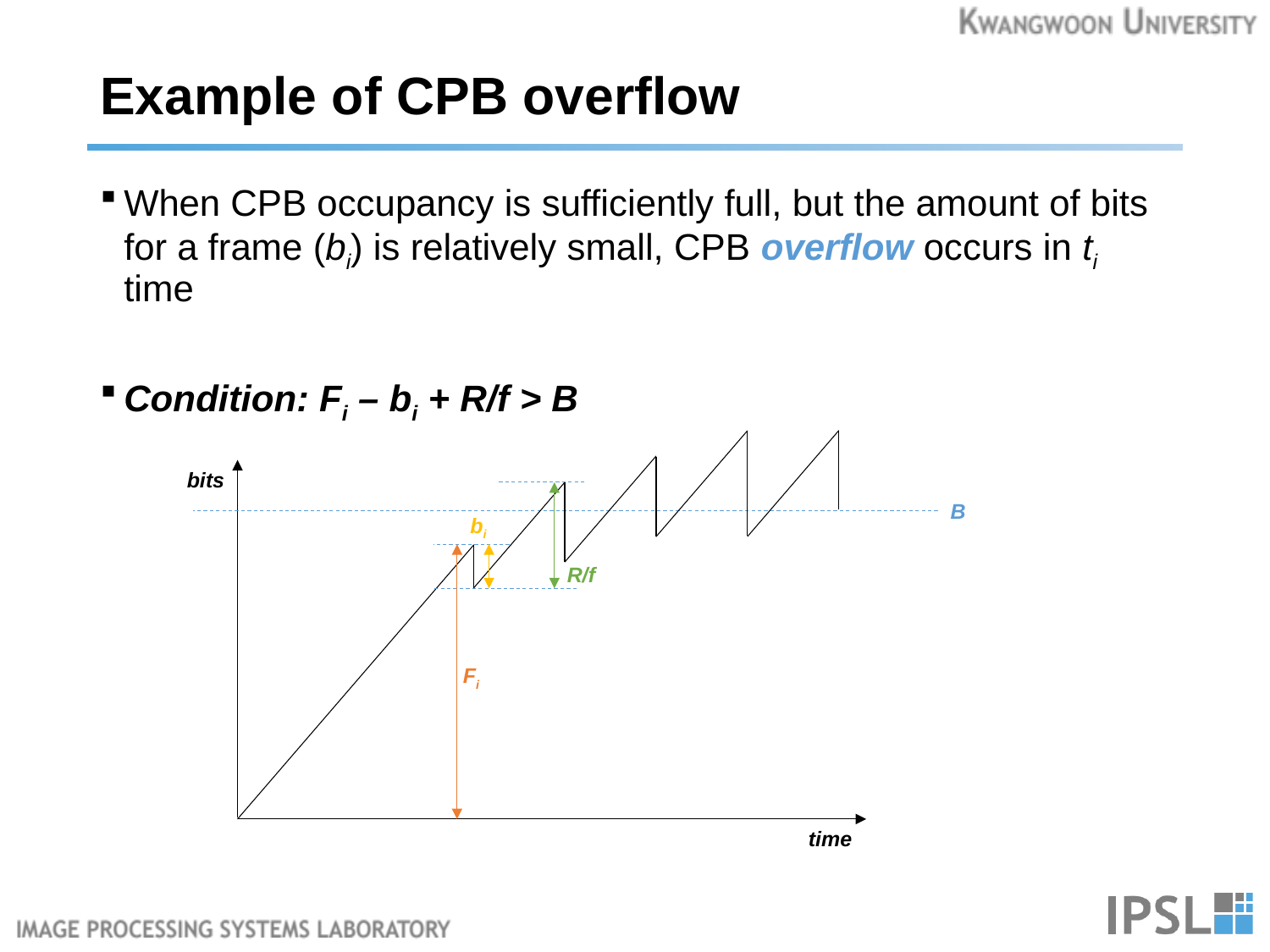

# Example of CPB overflow
When CPB occupancy is sufficiently full, but the amount of bits for a frame (bi) is relatively small, CPB overflow occurs in ti time

Condition: Fi – bi + R/f > B

bits
B
bi
R/f
Fi
time